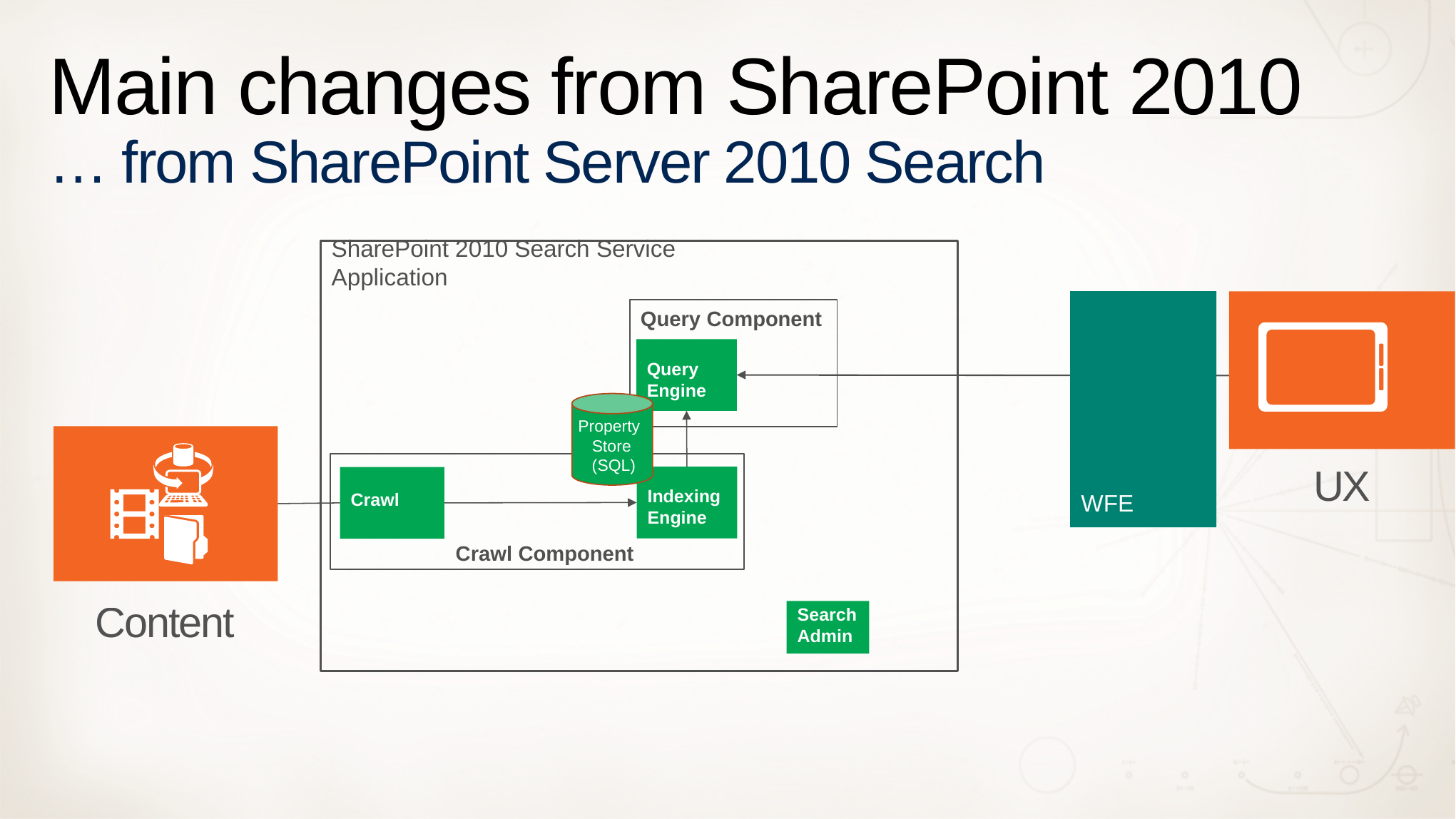

# Main changes from SharePoint 2010 … from SharePoint Server 2010 Search
SharePoint 2010 Search Service Application

Query Component

UX
WFE

Query Engine

Property
   Store
   (SQL)

Content

Indexing Engine
Crawl

Crawl Component
Search Admin